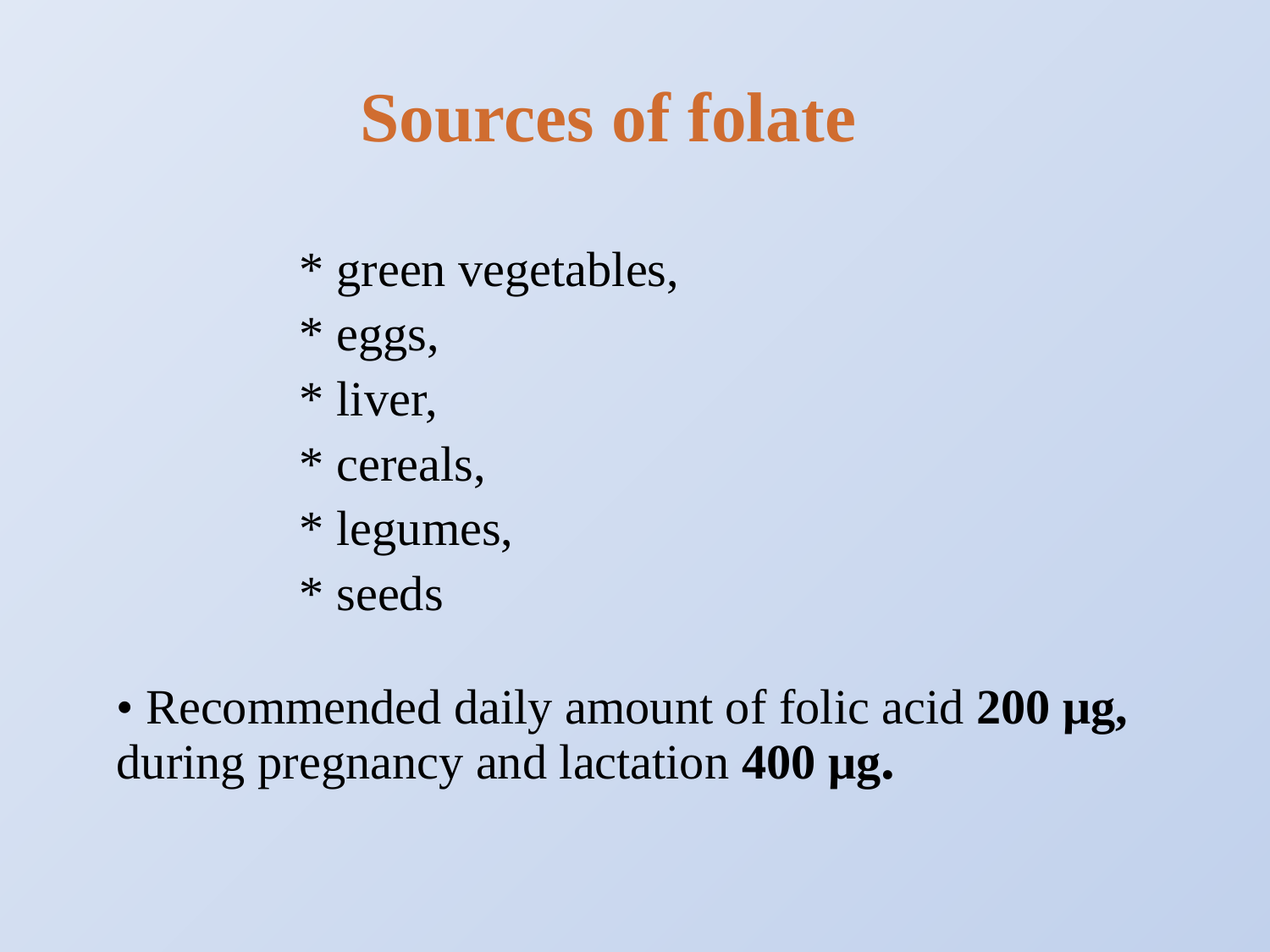

Sources of folate

* green vegetables,
* eggs,
* liver,
* cereals,
* legumes,
* seeds

• Recommended daily amount of folic acid 200 μg, during pregnancy and lactation 400 μg.